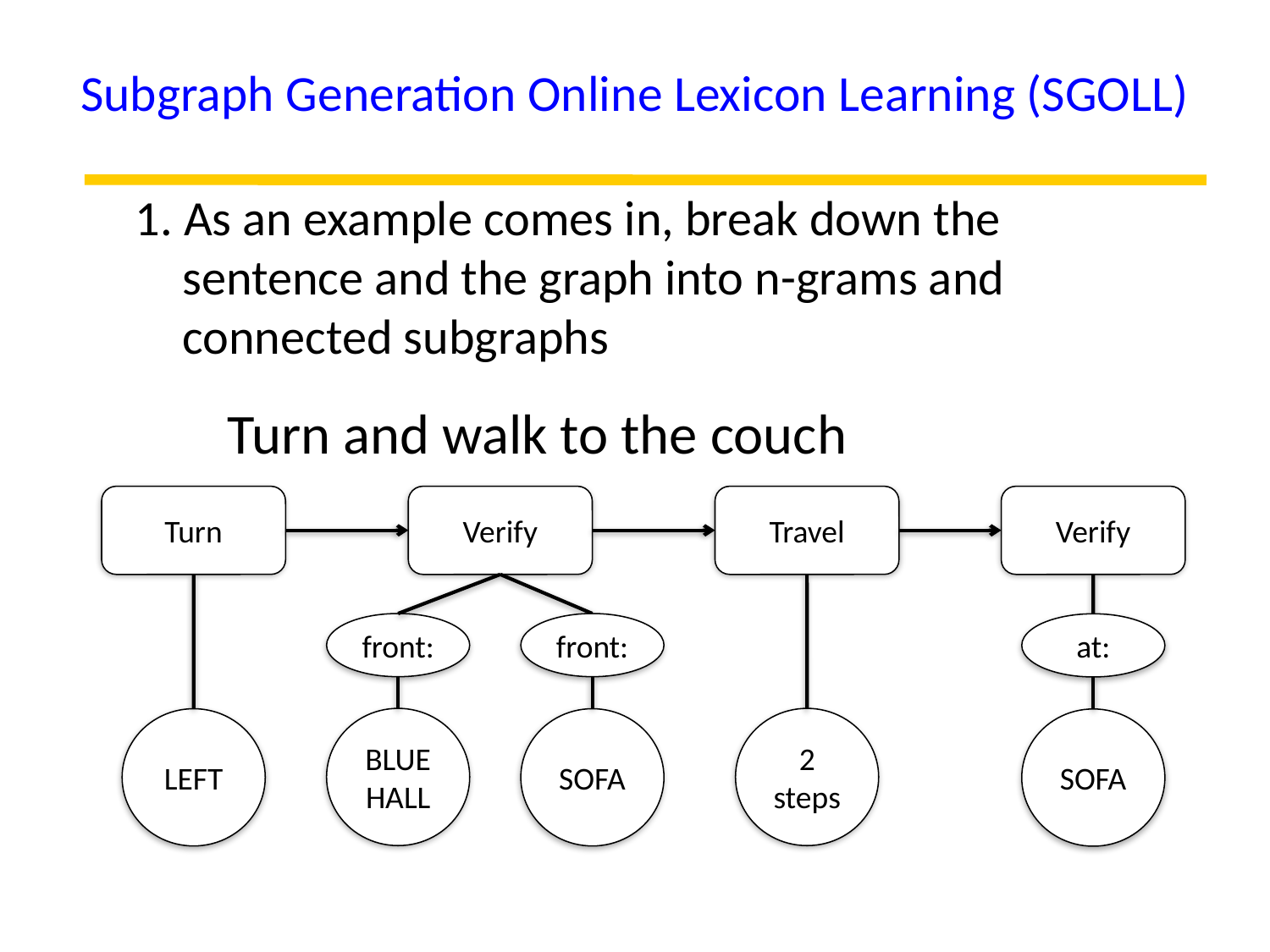

Subgraph Generation Online Lexicon Learning (SGOLL)

1. As an example comes in, break down the sentence and the graph into n-grams and connected subgraphs
Turn and walk to the couch
Turn
Verify
Travel
Verify
front:
front:
at:
BLUE
HALL
2 steps
LEFT
SOFA
SOFA